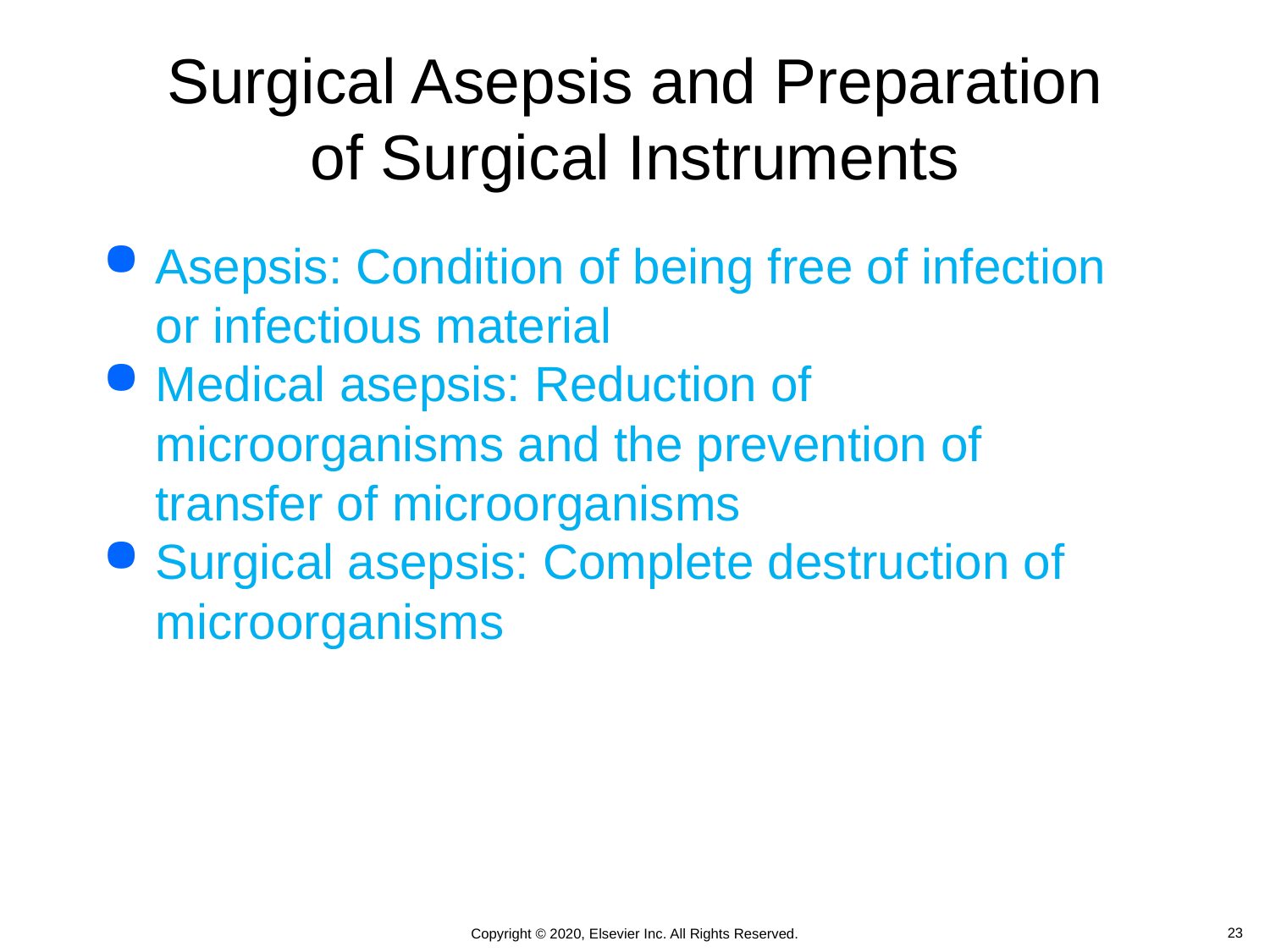

# Surgical Asepsis and Preparation of Surgical Instruments
Asepsis: Condition of being free of infection or infectious material
Medical asepsis: Reduction of microorganisms and the prevention of transfer of microorganisms
Surgical asepsis: Complete destruction of microorganisms
 23